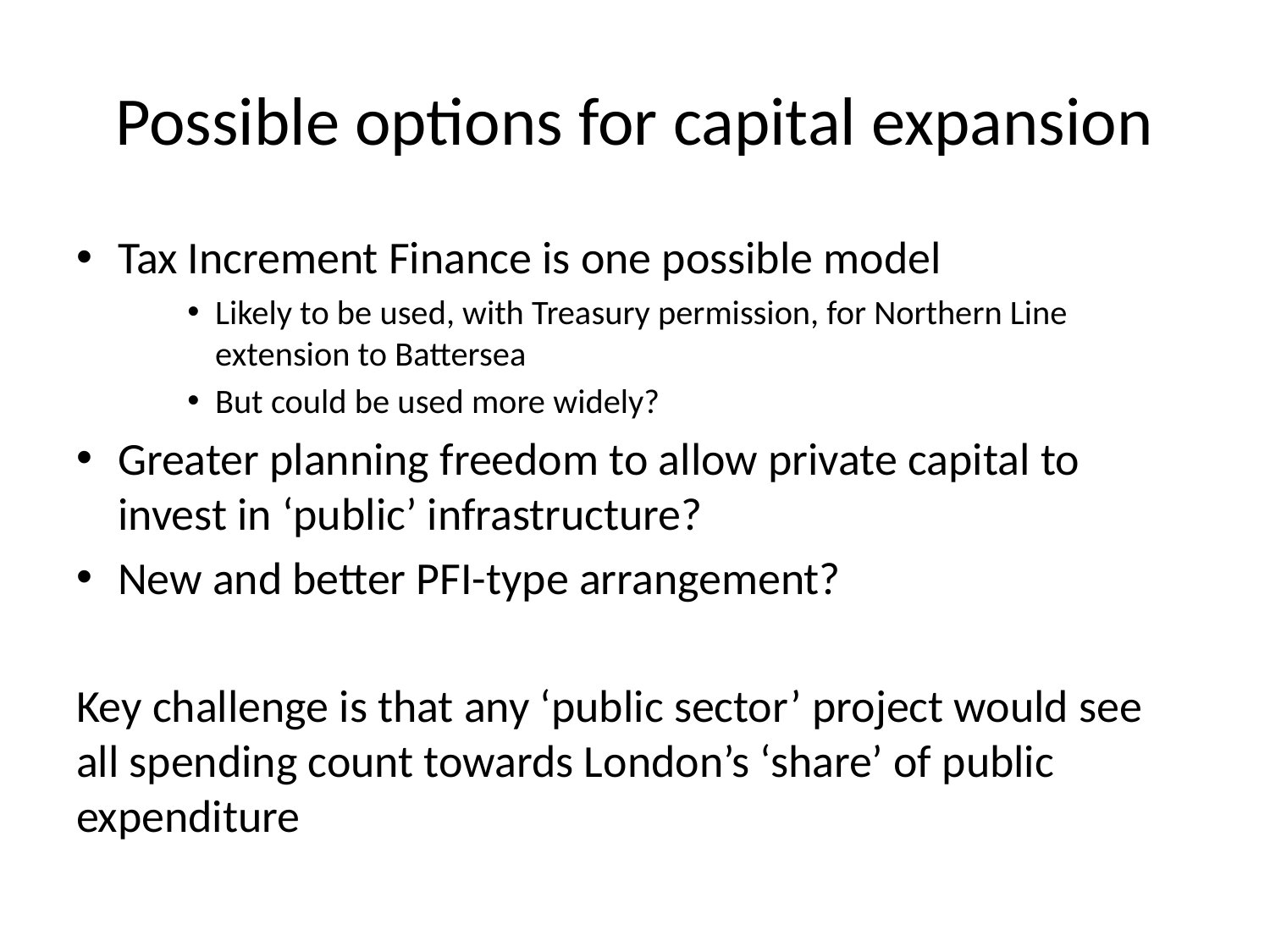

# Possible options for capital expansion
Tax Increment Finance is one possible model
Likely to be used, with Treasury permission, for Northern Line extension to Battersea
But could be used more widely?
Greater planning freedom to allow private capital to invest in ‘public’ infrastructure?
New and better PFI-type arrangement?

Key challenge is that any ‘public sector’ project would see all spending count towards London’s ‘share’ of public expenditure